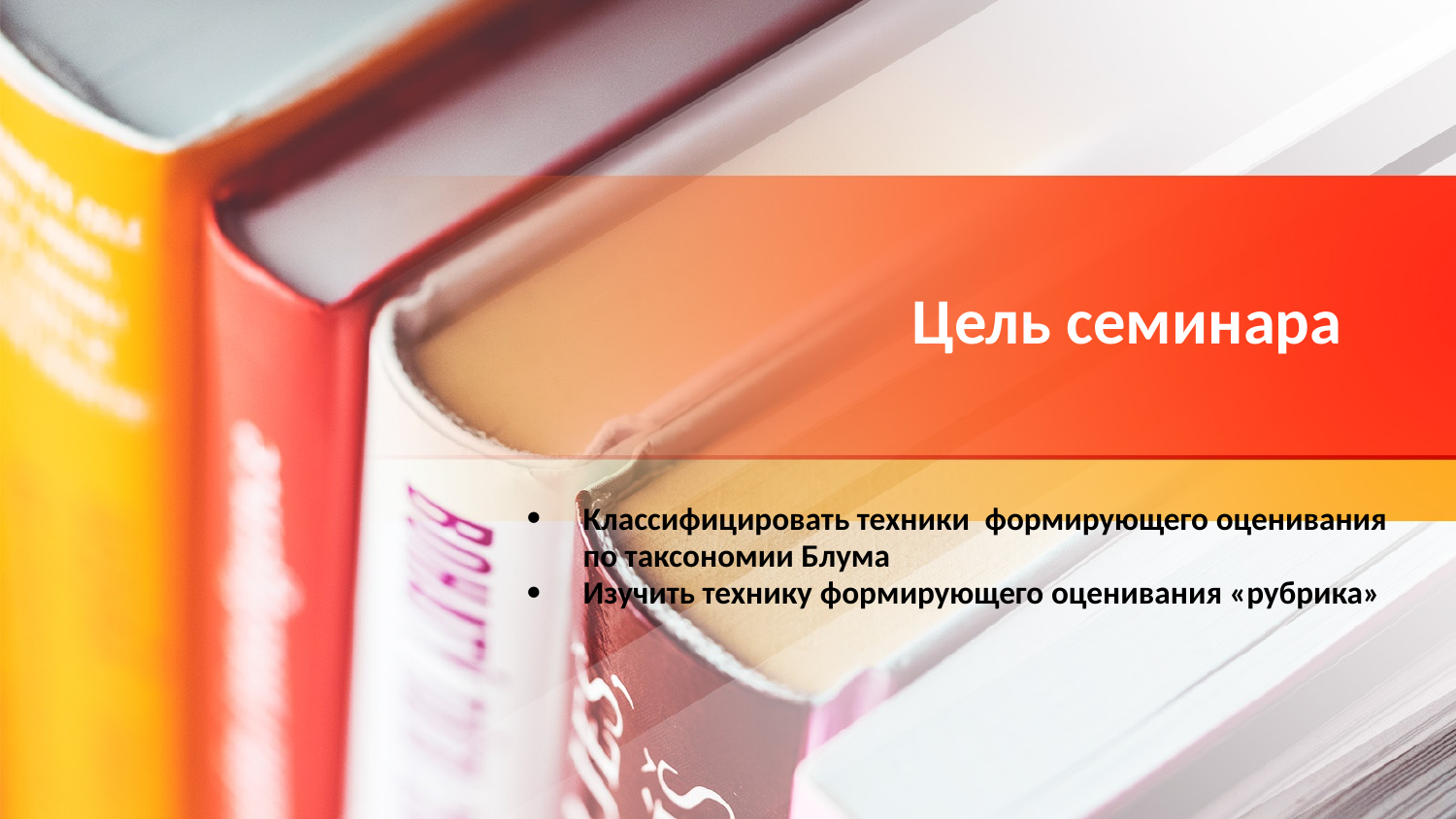

#
Цель семинара
| Классифицировать техники формирующего оценивания по таксономии Блума Изучить технику формирующего оценивания «рубрика» |
| --- |